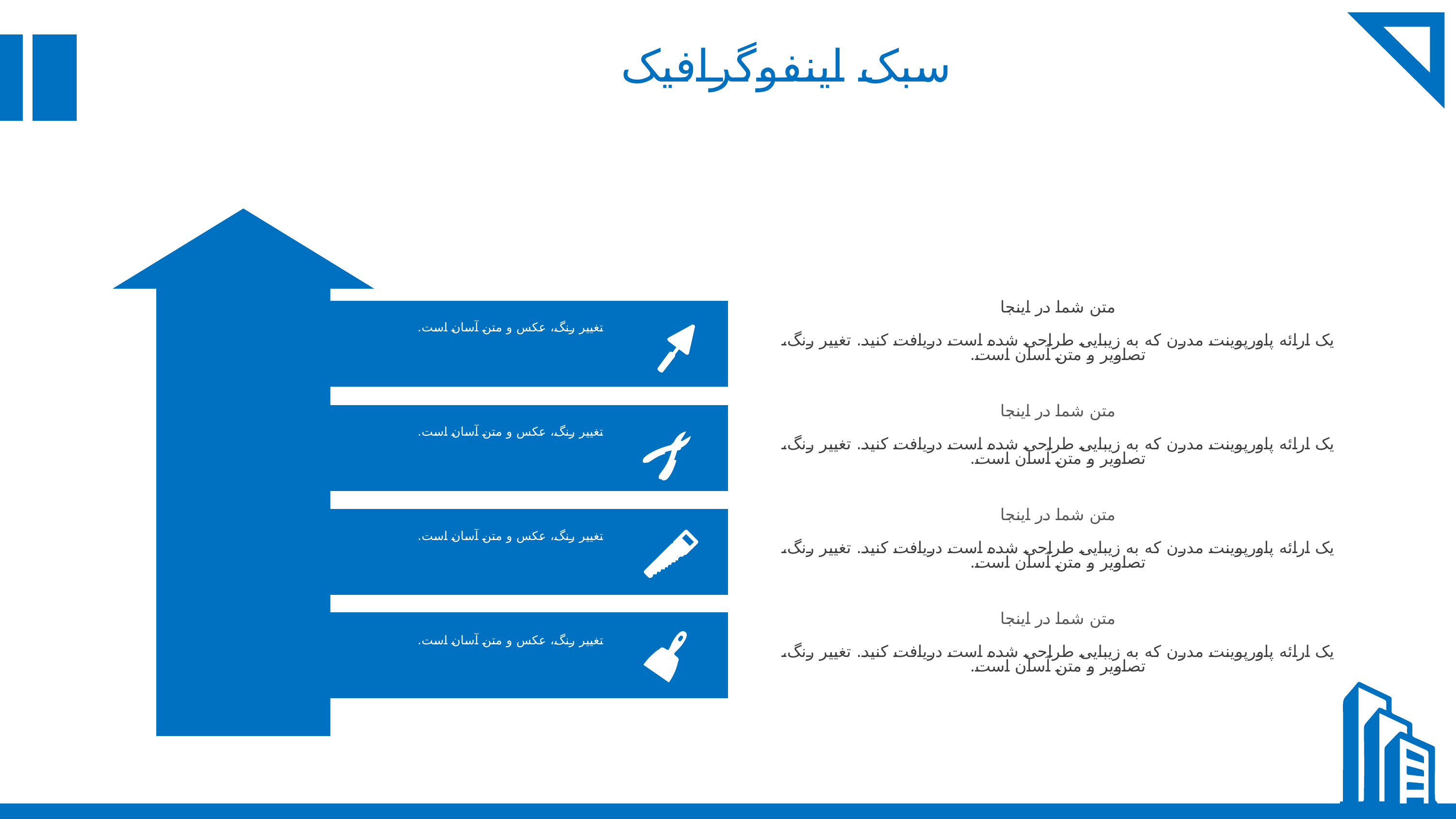

سبک اینفوگرافیک

متن شما در اینجا
تغییر رنگ، عکس و متن آسان است.

یک ارائه پاورپوینت مدرن که به زیبایی طراحی شده است دریافت کنید. تغییر رنگ، تصاویر و متن آسان است.

متن شما در اینجا

تغییر رنگ، عکس و متن آسان است.

یک ارائه پاورپوینت مدرن که به زیبایی طراحی شده است دریافت کنید. تغییر رنگ، تصاویر و متن آسان است.

متن شما در اینجا

تغییر رنگ، عکس و متن آسان است.

یک ارائه پاورپوینت مدرن که به زیبایی طراحی شده است دریافت کنید. تغییر رنگ، تصاویر و متن آسان است.

متن شما در اینجا

تغییر رنگ، عکس و متن آسان است.
یک ارائه پاورپوینت مدرن که به زیبایی طراحی شده است دریافت کنید. تغییر رنگ، تصاویر و متن آسان است.